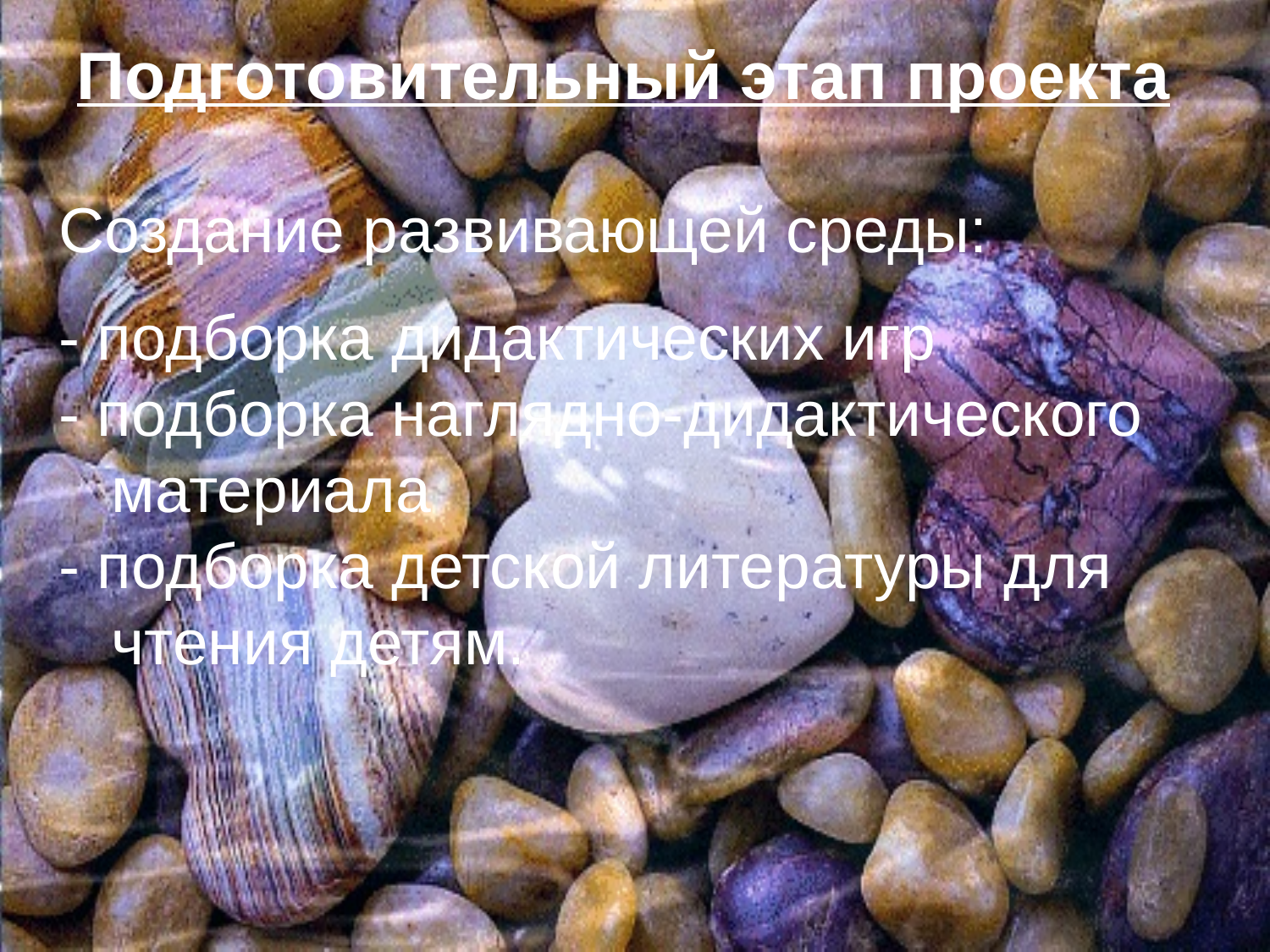

Подготовительный этап проекта

Создание развивающей среды:
- подборка дидактических игр
- подборка наглядно-дидактического
   материала
- подборка детской литературы для
   чтения детям.